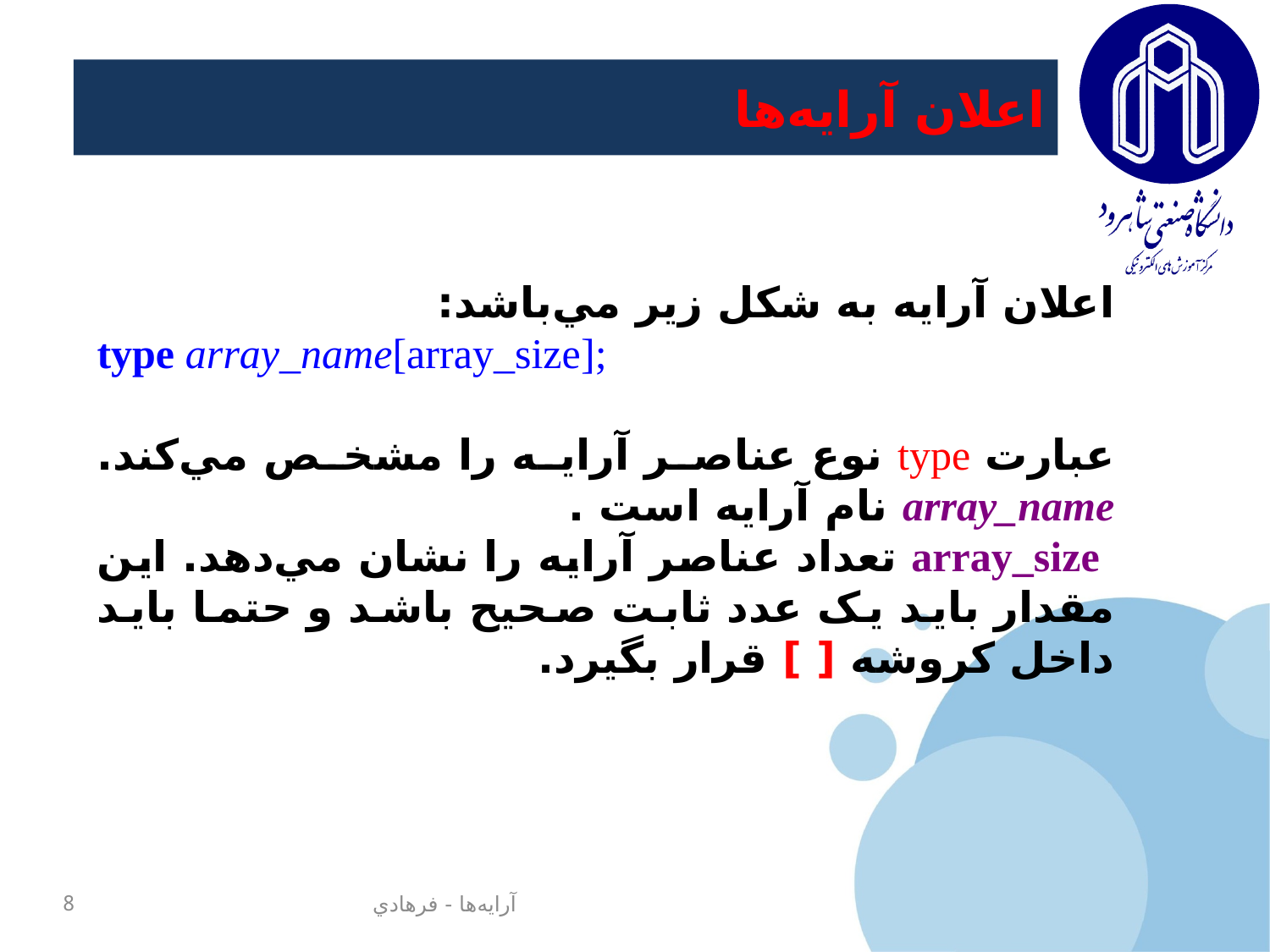

# اعلان آرايه‌ها
اعلان آرايه به شکل زير مي‌باشد:
type array_name[array_size];

عبارت type نوع عناصر آرايه را مشخص مي‌کند. array_name نام آرايه است .
 array_size تعداد عناصر آرايه را نشان مي‌دهد. اين مقدار بايد يک عدد ثابت صحيح باشد و حتما بايد داخل کروشه [ ] قرار بگيرد.
8
آرايه‌ها - فرهادي